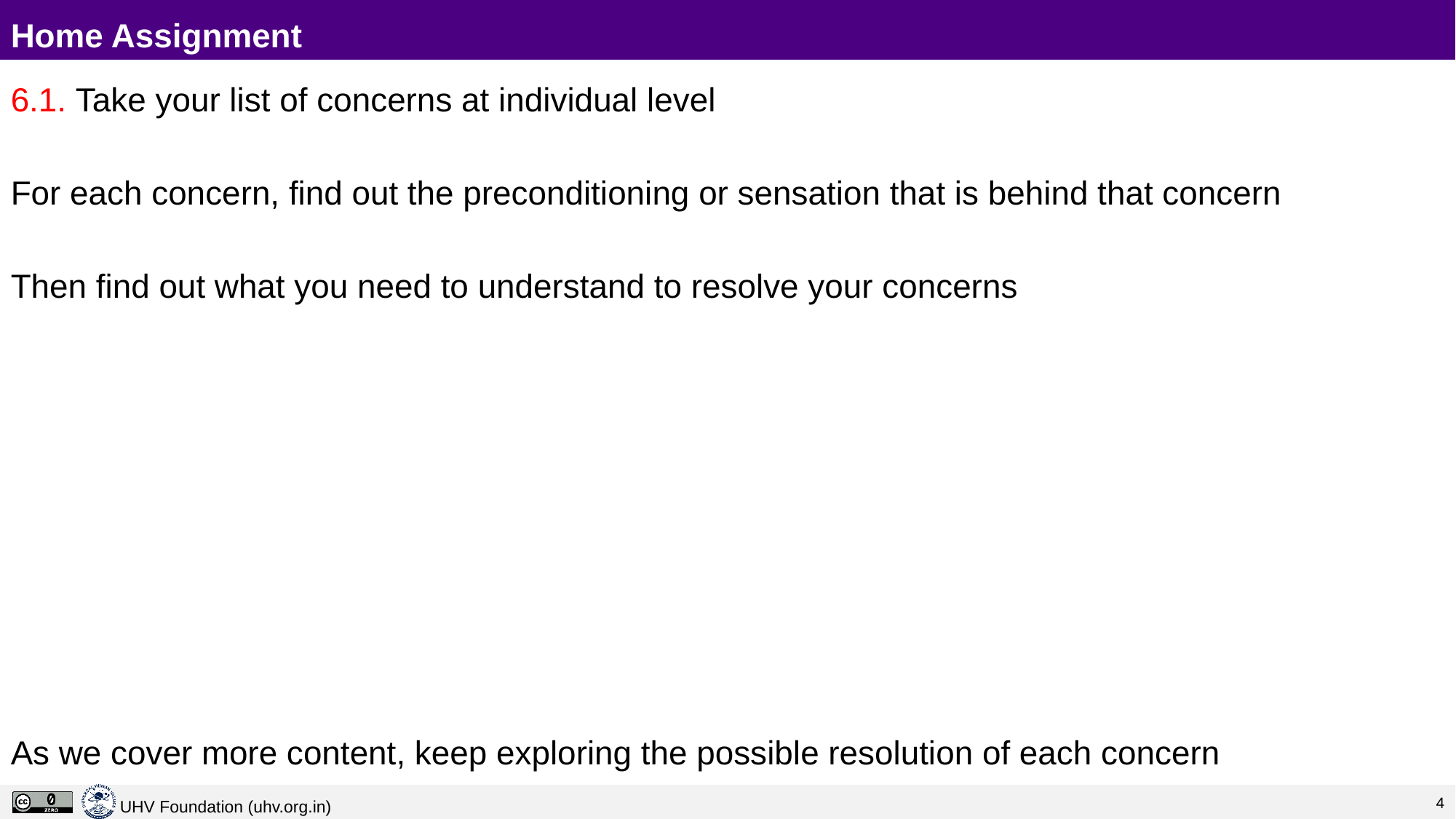

# Home Assignment
6.1. Take your list of concerns at individual level

For each concern, find out the preconditioning or sensation that is behind that concern

Then find out what you need to understand to resolve your concerns

As we cover more content, keep exploring the possible resolution of each concern